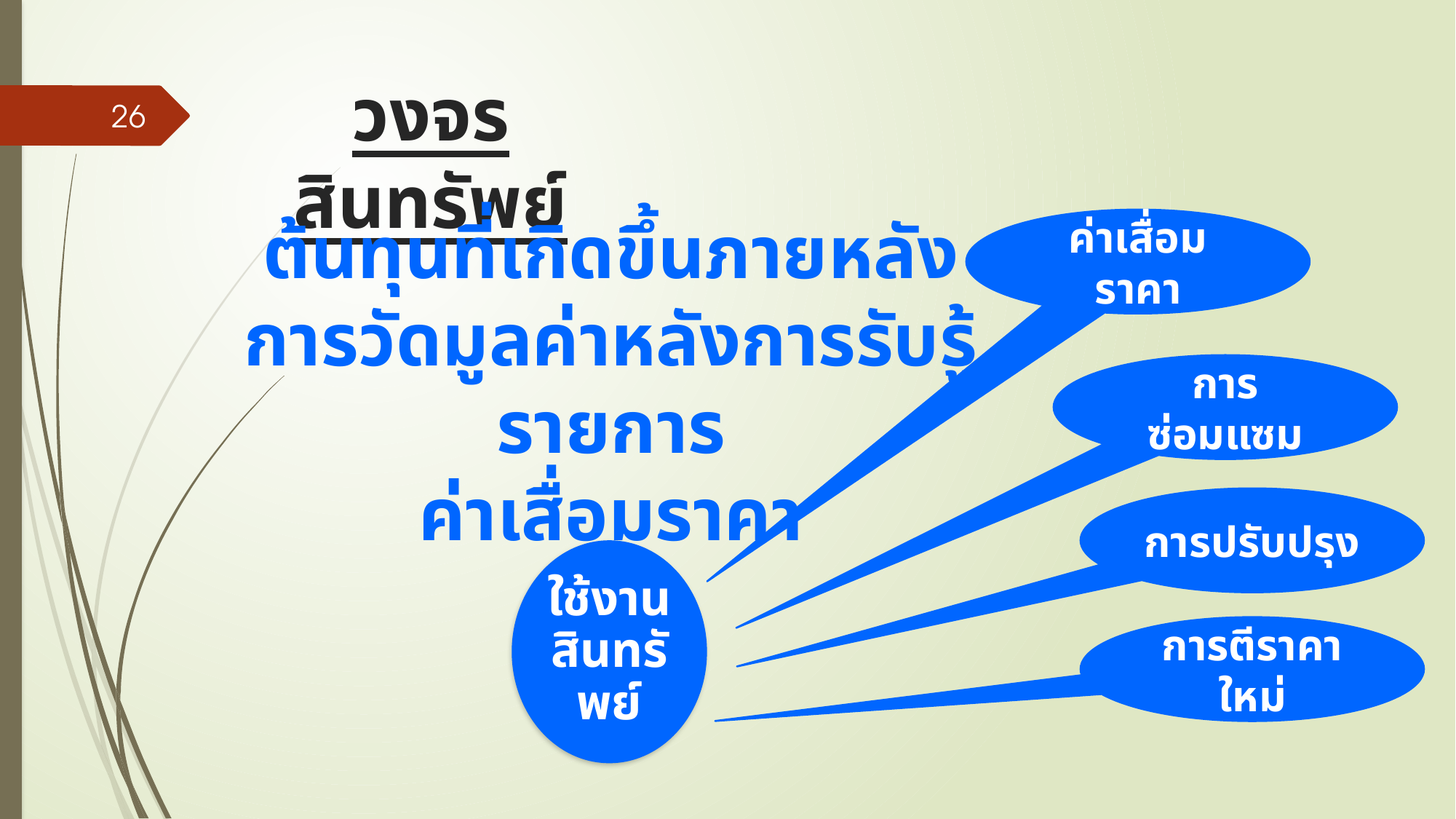

# วงจรสินทรัพย์
26
ต้นทุนที่เกิดขึ้นภายหลัง
การวัดมูลค่าหลังการรับรู้รายการ
ค่าเสื่อมราคา
ค่าเสื่อมราคา
การซ่อมแซม
การปรับปรุง
ใช้งานสินทรัพย์
การตีราคาใหม่